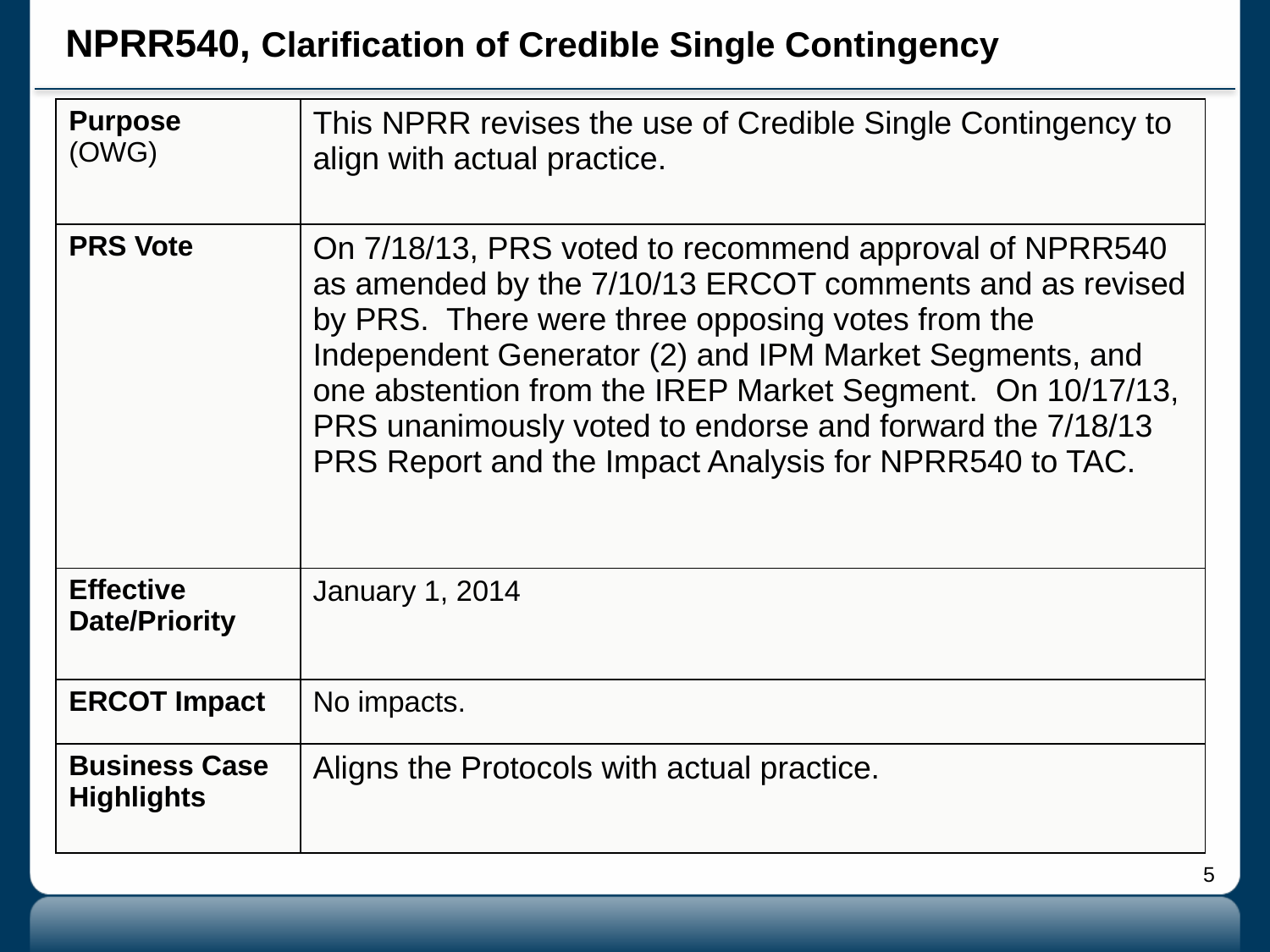

# NPRR540, Clarification of Credible Single Contingency
| Purpose (OWG) | This NPRR revises the use of Credible Single Contingency to align with actual practice. |
| --- | --- |
| PRS Vote | On 7/18/13, PRS voted to recommend approval of NPRR540 as amended by the 7/10/13 ERCOT comments and as revised by PRS. There were three opposing votes from the Independent Generator (2) and IPM Market Segments, and one abstention from the IREP Market Segment. On 10/17/13, PRS unanimously voted to endorse and forward the 7/18/13 PRS Report and the Impact Analysis for NPRR540 to TAC. |
| Effective Date/Priority | January 1, 2014 |
| ERCOT Impact | No impacts. |
| Business Case Highlights | Aligns the Protocols with actual practice. |